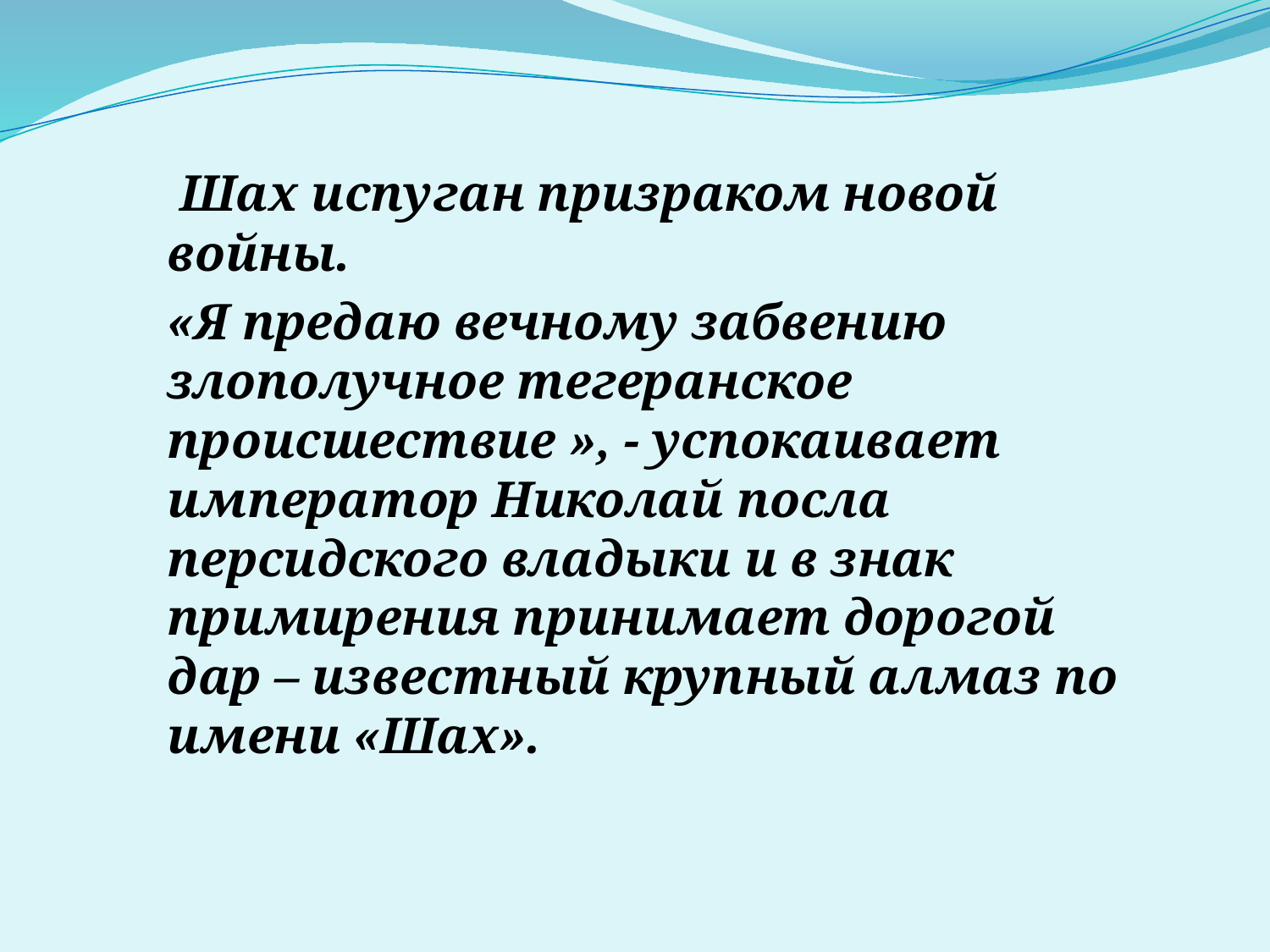

Шах испуган призраком новой войны.
«Я предаю вечному забвению злополучное тегеранское происшествие », - успокаивает император Николай посла персидского владыки и в знак примирения принимает дорогой дар – известный крупный алмаз по имени «Шах».